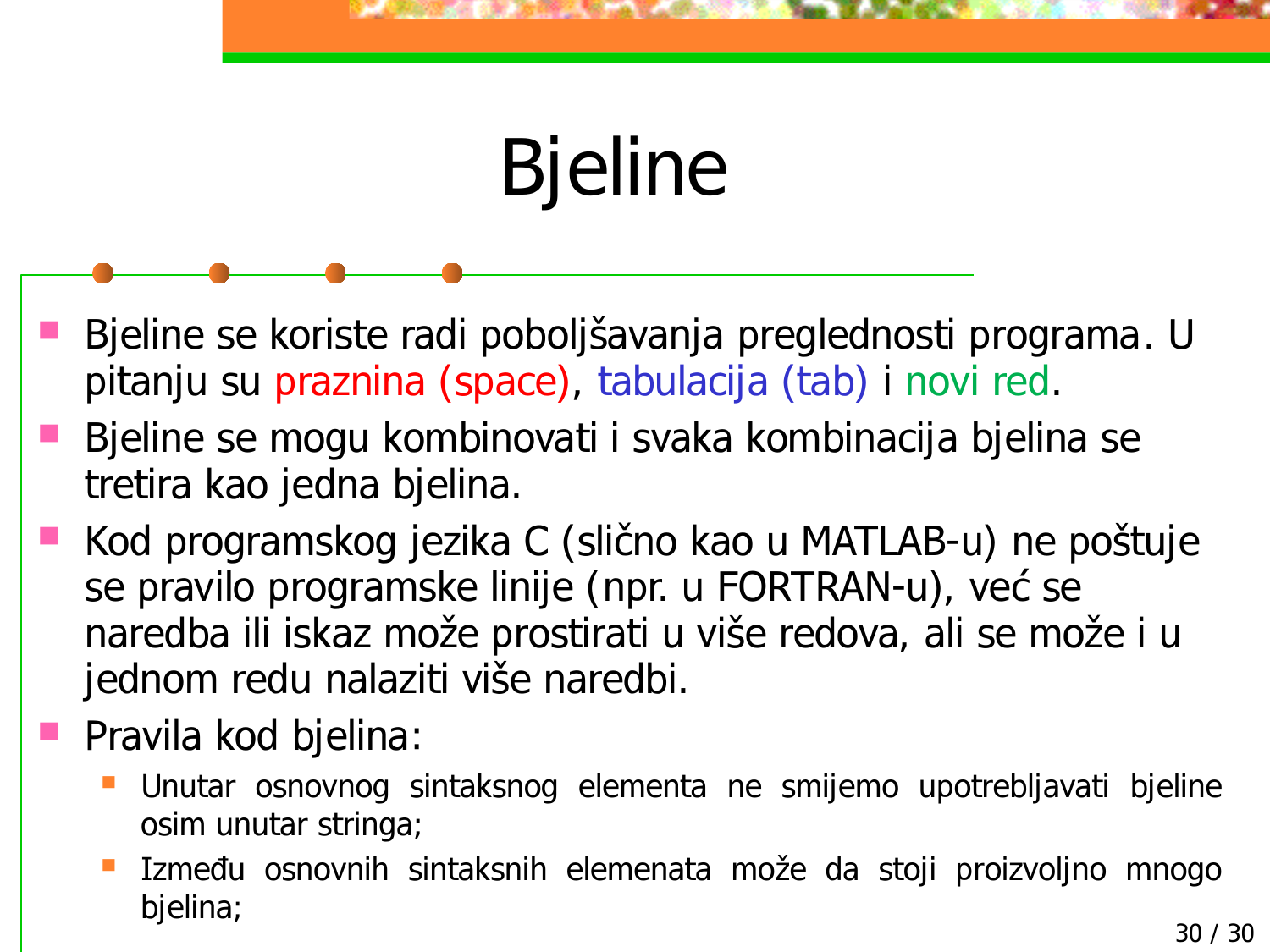

# Bjeline
Bjeline se koriste radi poboljšavanja preglednosti programa. U pitanju su praznina (space), tabulacija (tab) i novi red.
Bjeline se mogu kombinovati i svaka kombinacija bjelina se tretira kao jedna bjelina.
Kod programskog jezika C (slično kao u MATLAB-u) ne poštuje se pravilo programske linije (npr. u FORTRAN-u), već se naredba ili iskaz može prostirati u više redova, ali se može i u jednom redu nalaziti više naredbi.
Pravila kod bjelina:
Unutar osnovnog sintaksnog elementa ne smijemo upotrebljavati bjeline osim unutar stringa;
Između osnovnih sintaksnih elemenata može da stoji proizvoljno mnogo bjelina;
30 / 30